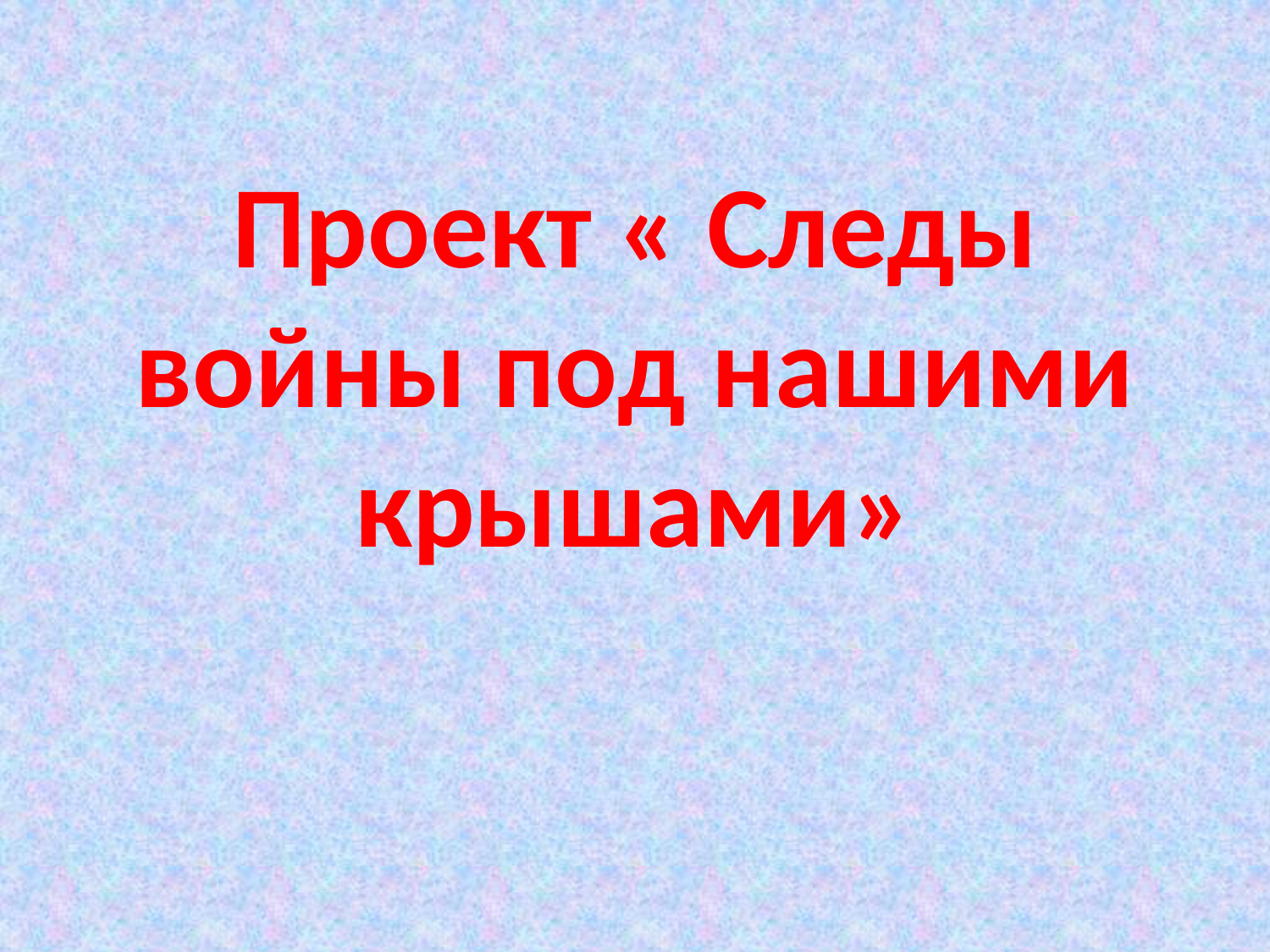

# Проект « Следы войны под нашими крышами»